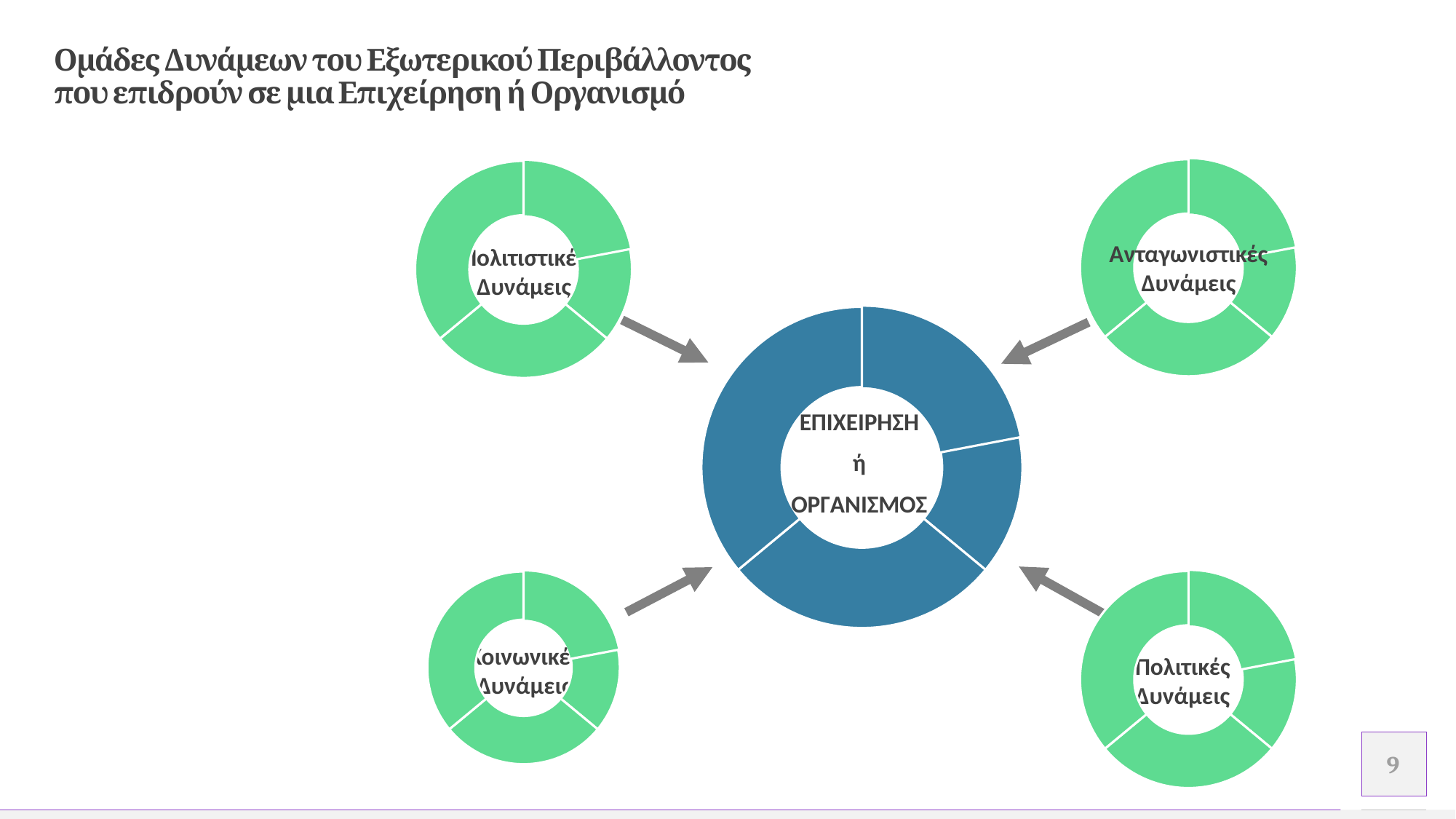

# Ομάδες Δυνάμεων του Εξωτερικού Περιβάλλοντος που επιδρούν σε μια Επιχείρηση ή Οργανισμό

### Chart

| Category | Πωλήσεις |
|---|---|
| 1ο Τρ. | 22.0 |
| 2ο Τρ. | 14.0 |
| 3ο Τρ. | 28.0 |
| 4ο Τρ. | 36.0 |

### Chart

| Category | Πωλήσεις |
|---|---|
| 1ο Τρ. | 22.0 |
| 2ο Τρ. | 14.0 |
| 3ο Τρ. | 28.0 |
| 4ο Τρ. | 36.0 |

### Chart

| Category |
|---|
Ανταγωνιστικές Δυνάμεις
Πολιτιστικές Δυνάμεις

### Chart

| Category | Πωλήσεις |
|---|---|
| 1ο Τρ. | 22.0 |
| 2ο Τρ. | 14.0 |
| 3ο Τρ. | 28.0 |
| 4ο Τρ. | 36.0 |
ΕΠΙΧΕΙΡΗΣΗ
ή
ΟΡΓΑΝΙΣΜΟΣ

### Chart

| Category | Πωλήσεις |
|---|---|
| 1ο Τρ. | 22.0 |
| 2ο Τρ. | 14.0 |
| 3ο Τρ. | 28.0 |
| 4ο Τρ. | 36.0 |

### Chart

| Category | Πωλήσεις |
|---|---|
| 1ο Τρ. | 22.0 |
| 2ο Τρ. | 14.0 |
| 3ο Τρ. | 28.0 |
| 4ο Τρ. | 36.0 |
Κοινωνικές Δυνάμεις
Πολιτικές Δυνάμεις
.
.
9
Προσθέστε υποσέλιδο